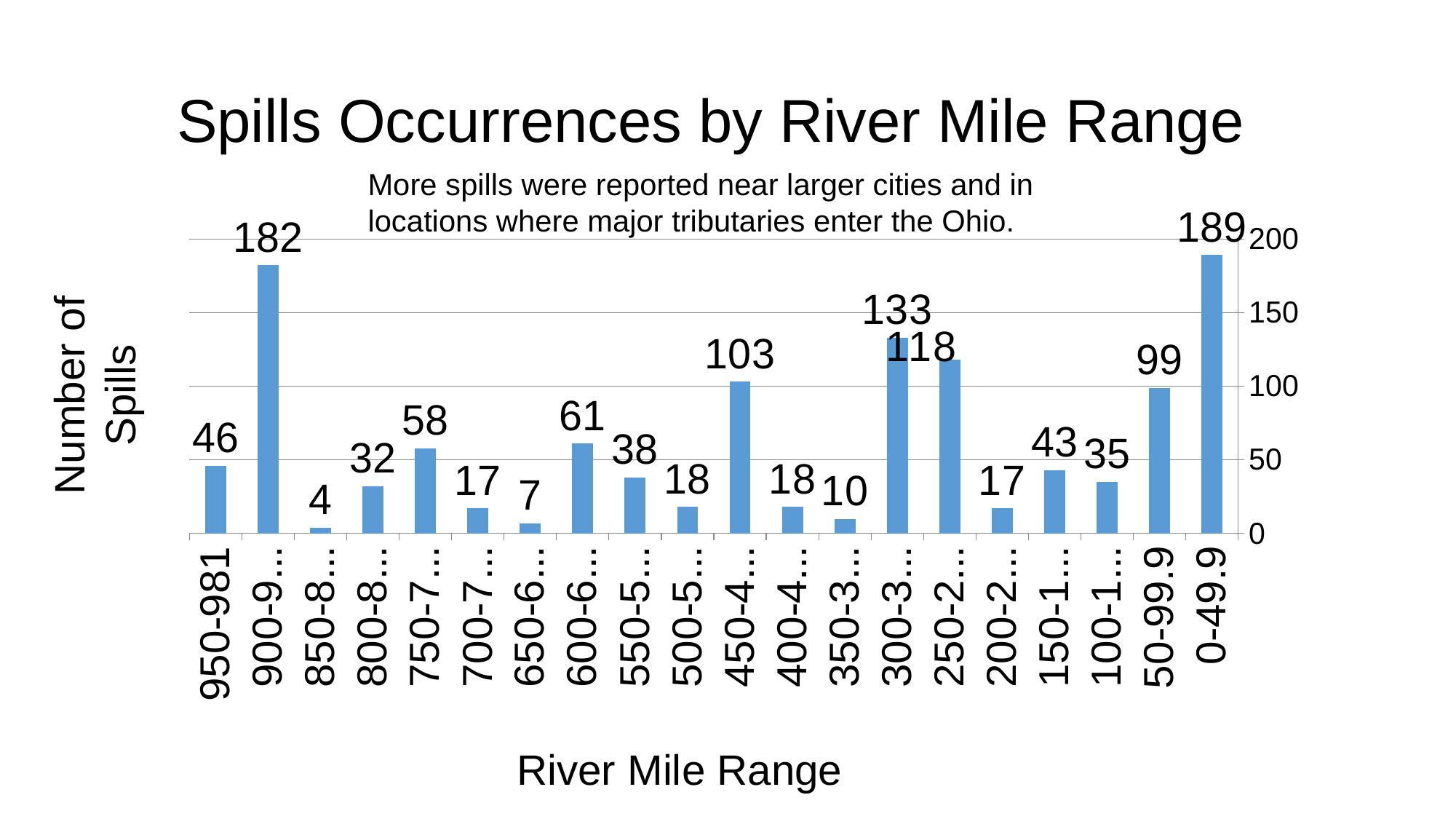

# Spills Occurrences by River Mile Range
More spills were reported near larger cities and in locations where major tributaries enter the Ohio.

### Chart

| Category |  |
|---|---|
| 0-49.9 | 189.0 |
| 50-99.9 | 99.0 |
| 100-149.9 | 35.0 |
| 150-199.9 | 43.0 |
| 200-249.9 | 17.0 |
| 250-299.9 | 118.0 |
| 300-349.9 | 133.0 |
| 350-399.9 | 10.0 |
| 400-449.9 | 18.0 |
| 450-499.9 | 103.0 |
| 500-549.9 | 18.0 |
| 550-599.9 | 38.0 |
| 600-649.9 | 61.0 |
| 650-699.9 | 7.0 |
| 700-749.9 | 17.0 |
| 750-799.9 | 58.0 |
| 800-849.9 | 32.0 |
| 850-899.9 | 4.0 |
| 900-949.9 | 182.0 |
| 950-981 | 46.0 |
Number of Spills
River Mile Range